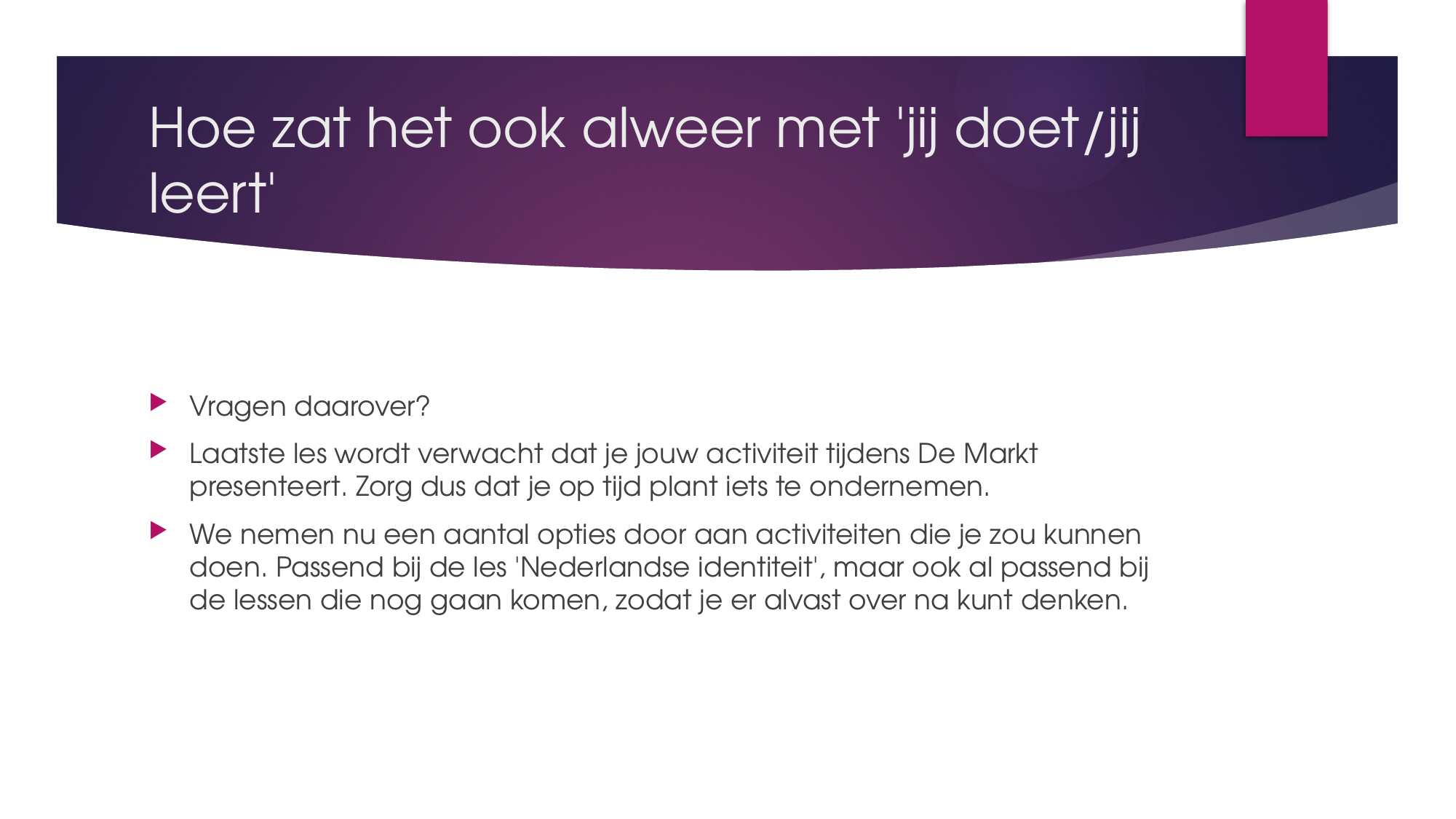

# Hoe zat het ook alweer met 'jij doet/jij leert'
Vragen daarover?
Laatste les wordt verwacht dat je jouw activiteit tijdens De Markt presenteert. Zorg dus dat je op tijd plant iets te ondernemen.
We nemen nu een aantal opties door aan activiteiten die je zou kunnen doen. Passend bij de les 'Nederlandse identiteit', maar ook al passend bij de lessen die nog gaan komen, zodat je er alvast over na kunt denken.